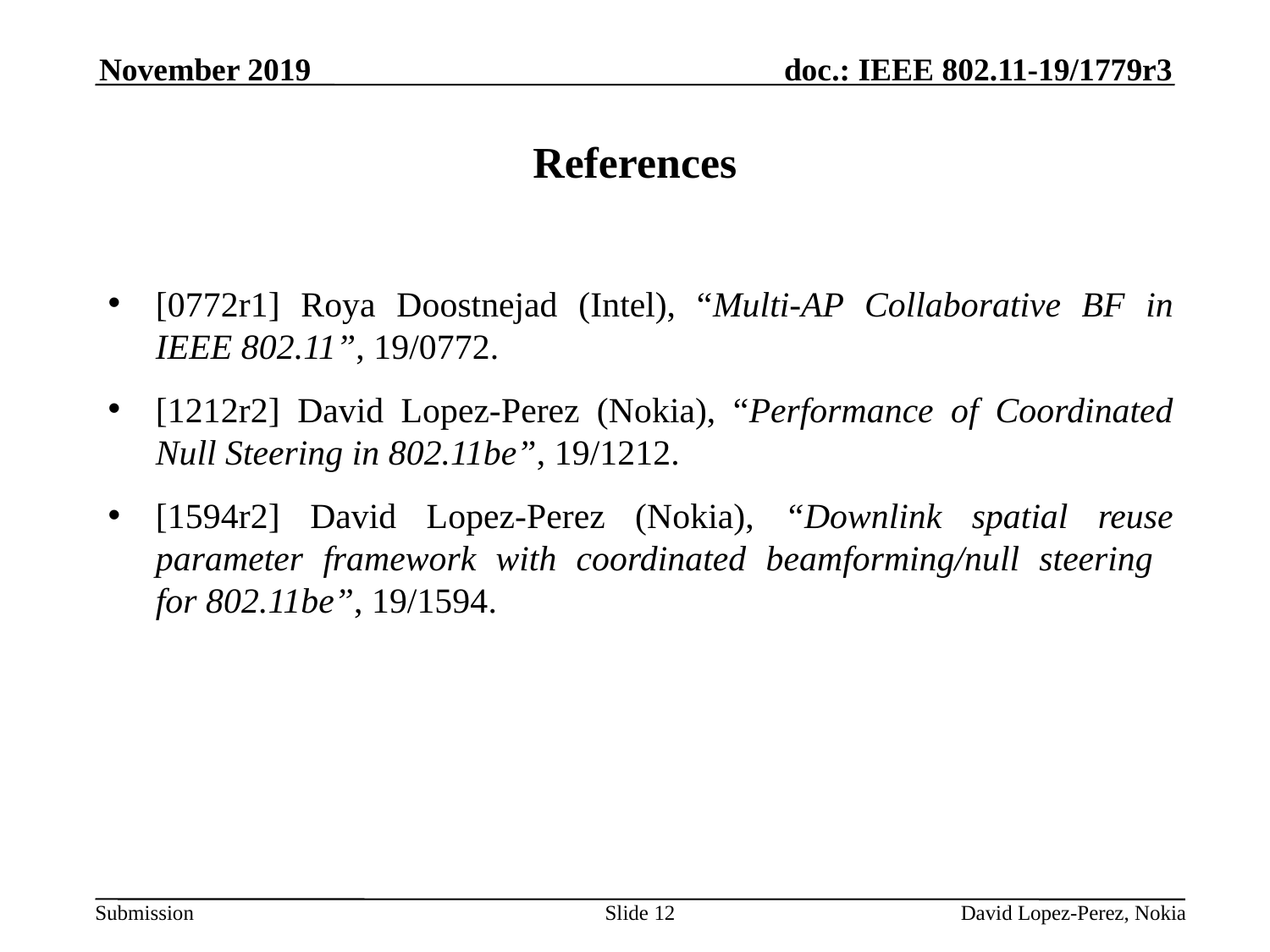

November 2019
# References
[0772r1] Roya Doostnejad (Intel), “Multi-AP Collaborative BF in IEEE 802.11”, 19/0772.
[1212r2] David Lopez-Perez (Nokia), “Performance of Coordinated Null Steering in 802.11be”, 19/1212.
[1594r2] David Lopez-Perez (Nokia), “Downlink spatial reuse parameter framework with coordinated beamforming/null steering
for 802.11be”, 19/1594.

Slide 12
 David Lopez-Perez, Nokia